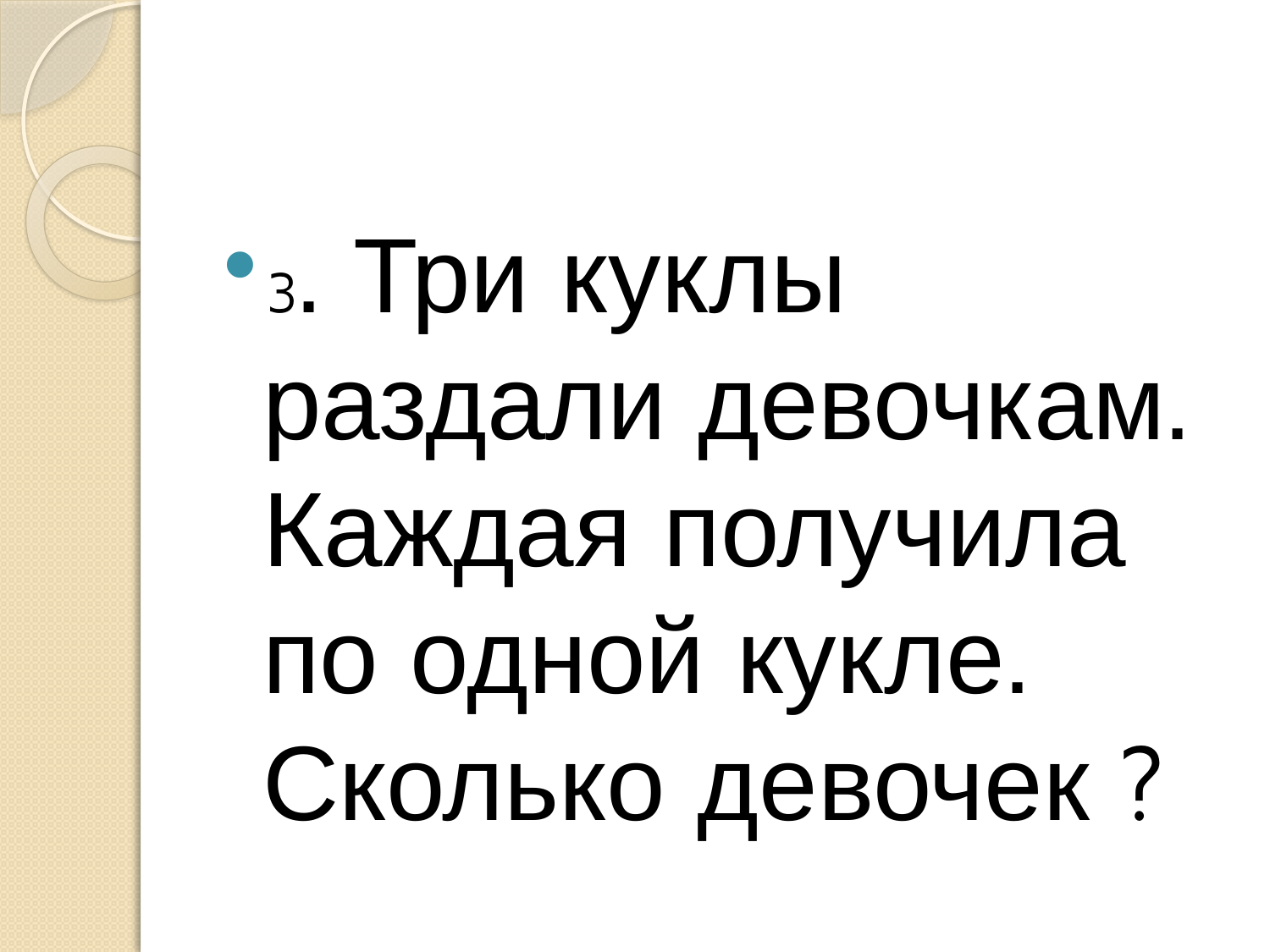

#
3. Три куклы раздали девочкам. Каждая получила по одной кукле. Сколько девочек ?